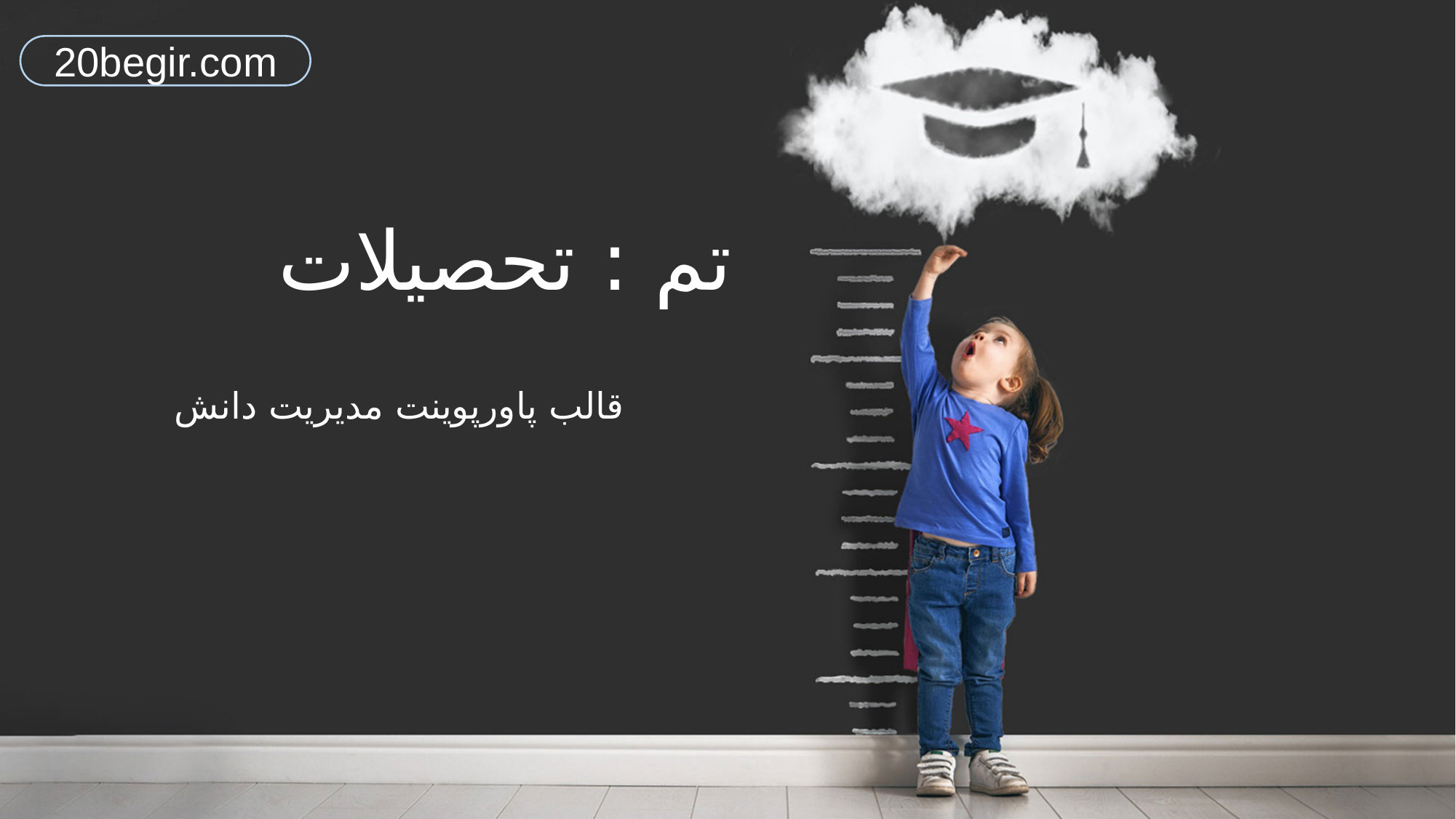

20begir.com
تم : تحصیلات
قالب پاورپوینت مدیریت دانش